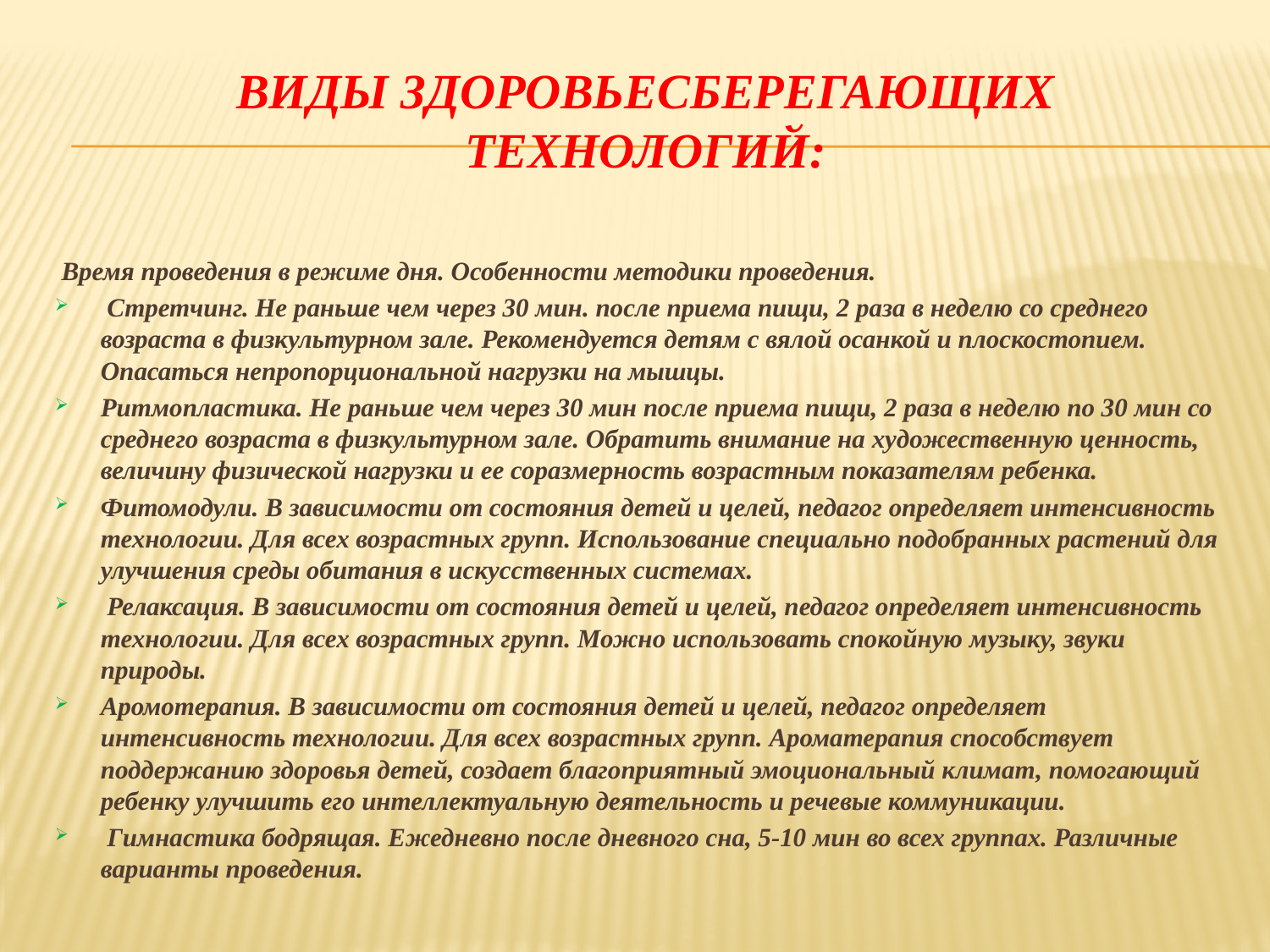

# Виды здоровьесберегающих технологий:
 Время проведения в режиме дня. Особенности методики проведения.
 Стретчинг. Не раньше чем через 30 мин. после приема пищи, 2 раза в неделю со среднего возраста в физкультурном зале. Рекомендуется детям с вялой осанкой и плоскостопием. Опасаться непропорциональной нагрузки на мышцы.
Ритмопластика. Не раньше чем через 30 мин после приема пищи, 2 раза в неделю по 30 мин со среднего возраста в физкультурном зале. Обратить внимание на художественную ценность, величину физической нагрузки и ее соразмерность возрастным показателям ребенка.
Фитомодули. В зависимости от состояния детей и целей, педагог определяет интенсивность технологии. Для всех возрастных групп. Использование специально подобранных растений для улучшения среды обитания в искусственных системах.
 Релаксация. В зависимости от состояния детей и целей, педагог определяет интенсивность технологии. Для всех возрастных групп. Можно использовать спокойную музыку, звуки природы.
Аромотерапия. В зависимости от состояния детей и целей, педагог определяет интенсивность технологии. Для всех возрастных групп. Ароматерапия способствует поддержанию здоровья детей, создает благоприятный эмоциональный климат, помогающий ребенку улучшить его интеллектуальную деятельность и речевые коммуникации.
 Гимнастика бодрящая. Ежедневно после дневного сна, 5-10 мин во всех группах. Различные варианты проведения.